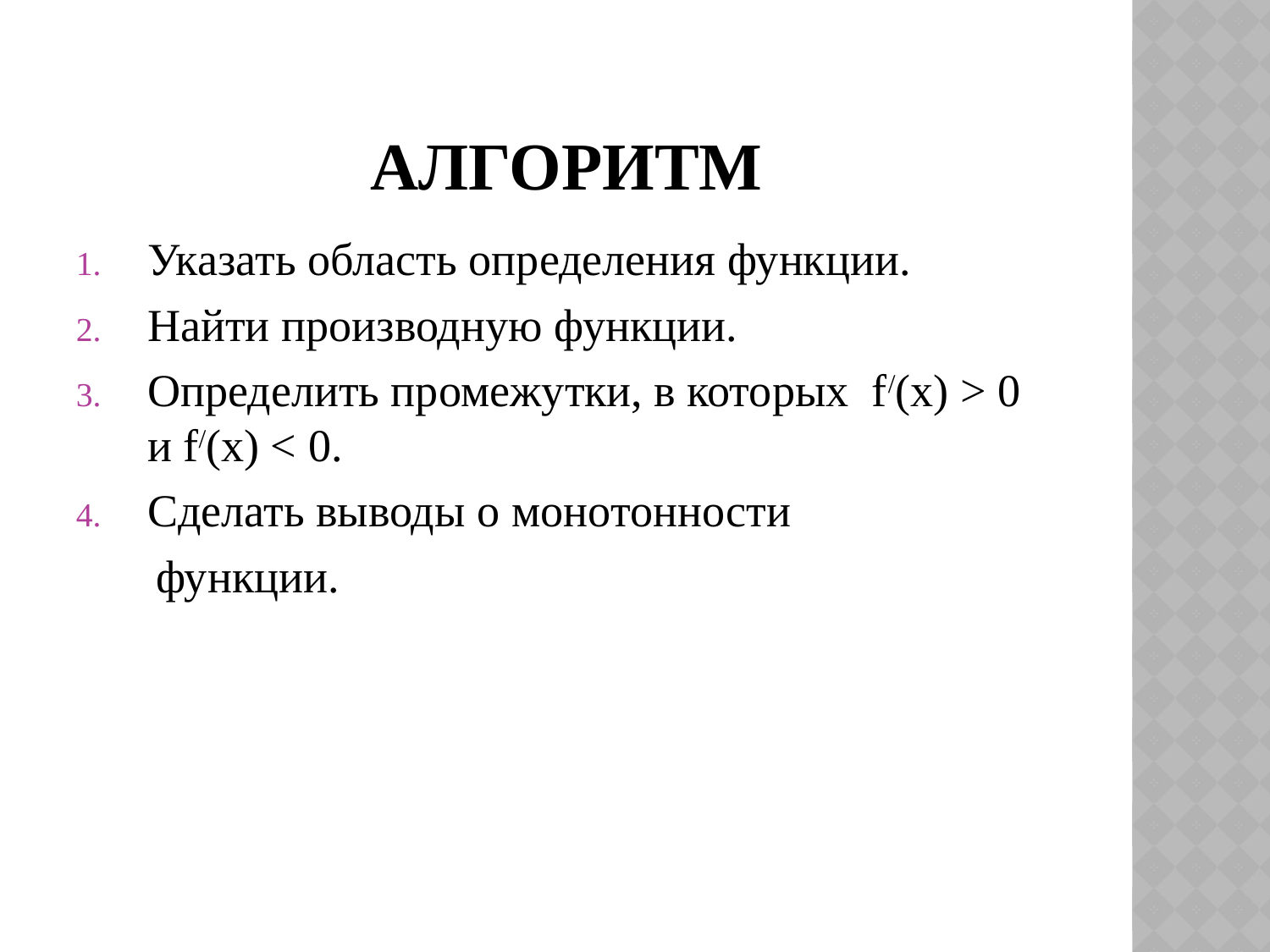

# Алгоритм
Указать область определения функции.
Найти производную функции.
Определить промежутки, в которых  f/(x) > 0 и f/(x) < 0.
Сделать выводы о монотонности
       функции.